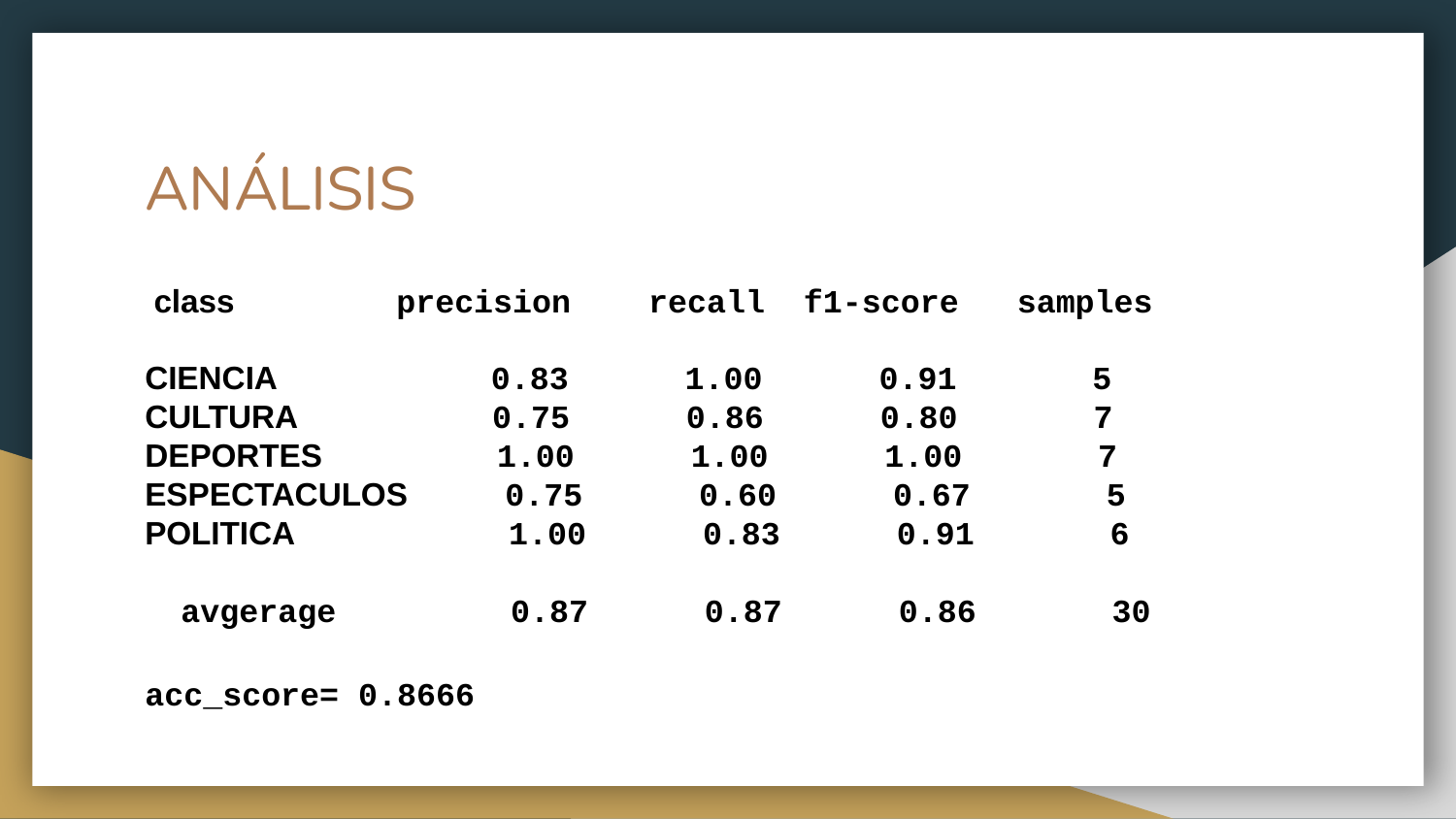

# ANÁLISIS

 class                  precision    recall  f1-score   samples

CIENCIA           0.83      1.00      0.91       5
CULTURA          0.75      0.86      0.80       7
DEPORTES         1.00      1.00      1.00       7
ESPECTACULOS     0.75      0.60      0.67       5
POLITICA           1.00      0.83      0.91       6

    avgerage         0.87      0.87      0.86       30

acc_score= 0.8666